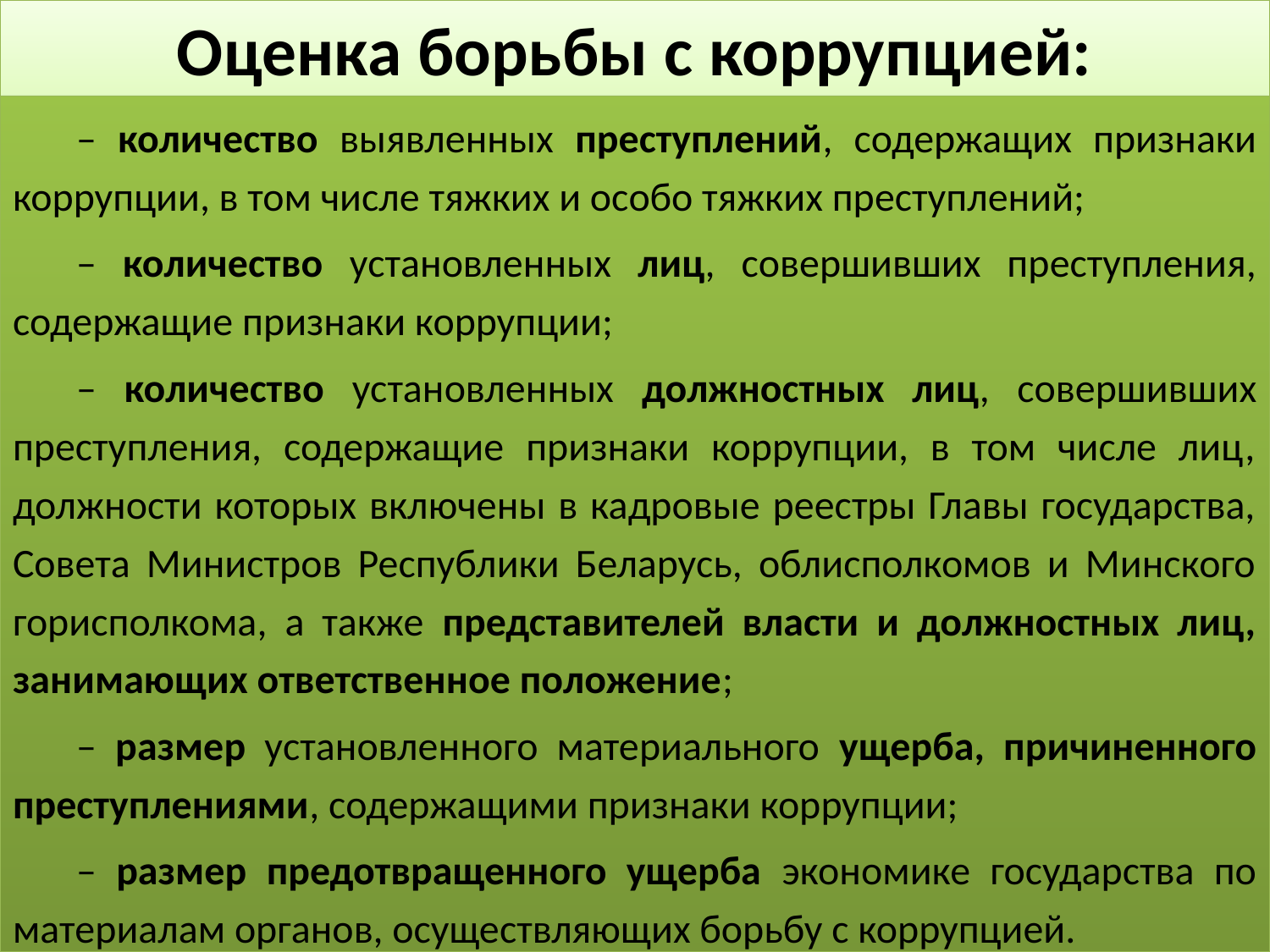

# Оценка борьбы с коррупцией:
– количество выявленных преступлений, содержащих признаки коррупции, в том числе тяжких и особо тяжких преступлений;
– количество установленных лиц, совершивших преступления, содержащие признаки коррупции;
– количество установленных должностных лиц, совершивших преступления, содержащие признаки коррупции, в том числе лиц, должности которых включены в кадровые реестры Главы государства, Совета Министров Республики Беларусь, облисполкомов и Минского горисполкома, а также представителей власти и должностных лиц, занимающих ответственное положение;
– размер установленного материального ущерба, причиненного преступлениями, содержащими признаки коррупции;
– размер предотвращенного ущерба экономике государства по материалам органов, осуществляющих борьбу с коррупцией.
15